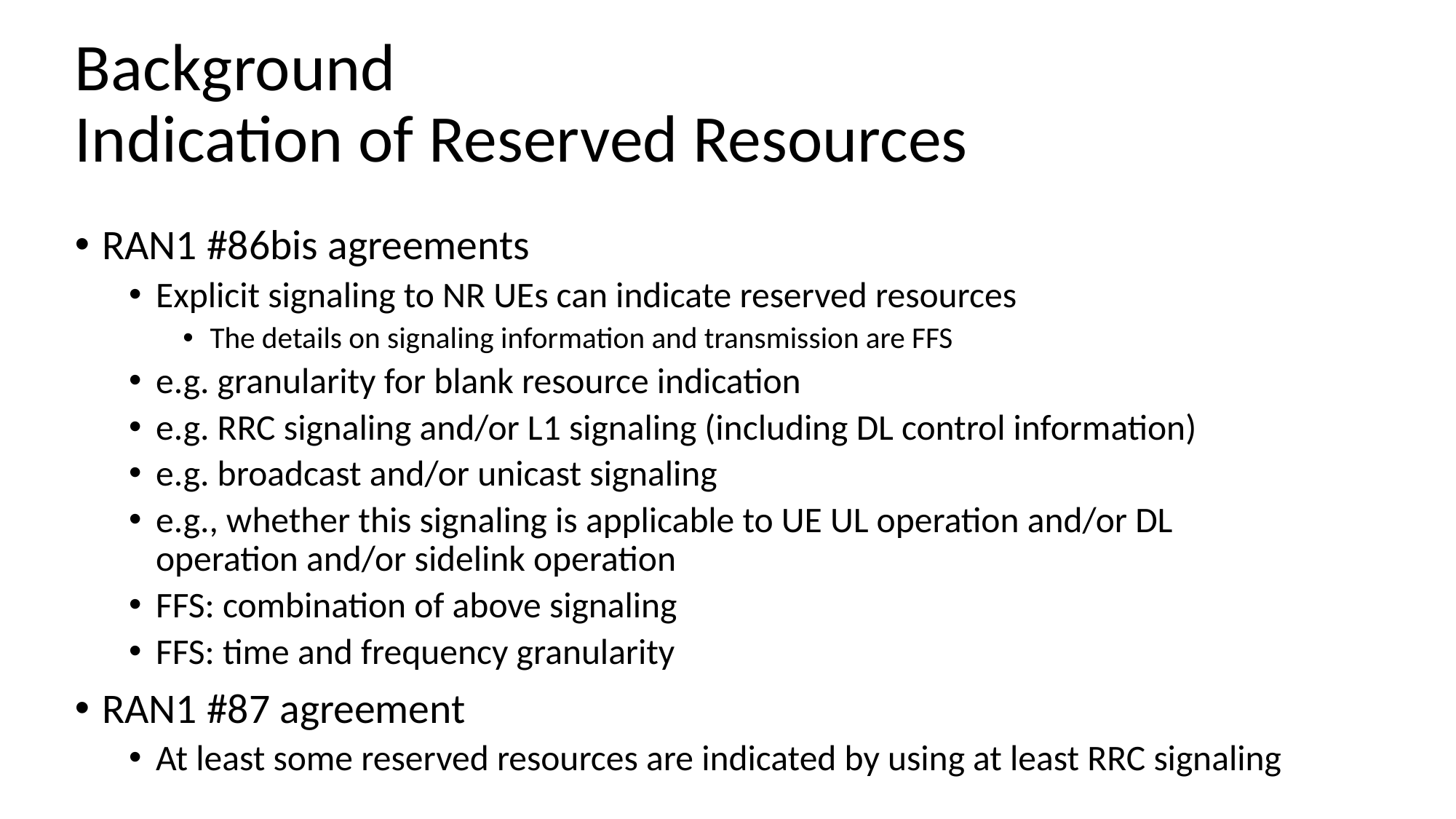

# Background Indication of Reserved Resources
RAN1 #86bis agreements
Explicit signaling to NR UEs can indicate reserved resources
The details on signaling information and transmission are FFS
e.g. granularity for blank resource indication
e.g. RRC signaling and/or L1 signaling (including DL control information)
e.g. broadcast and/or unicast signaling
e.g., whether this signaling is applicable to UE UL operation and/or DL operation and/or sidelink operation
FFS: combination of above signaling
FFS: time and frequency granularity
RAN1 #87 agreement
At least some reserved resources are indicated by using at least RRC signaling